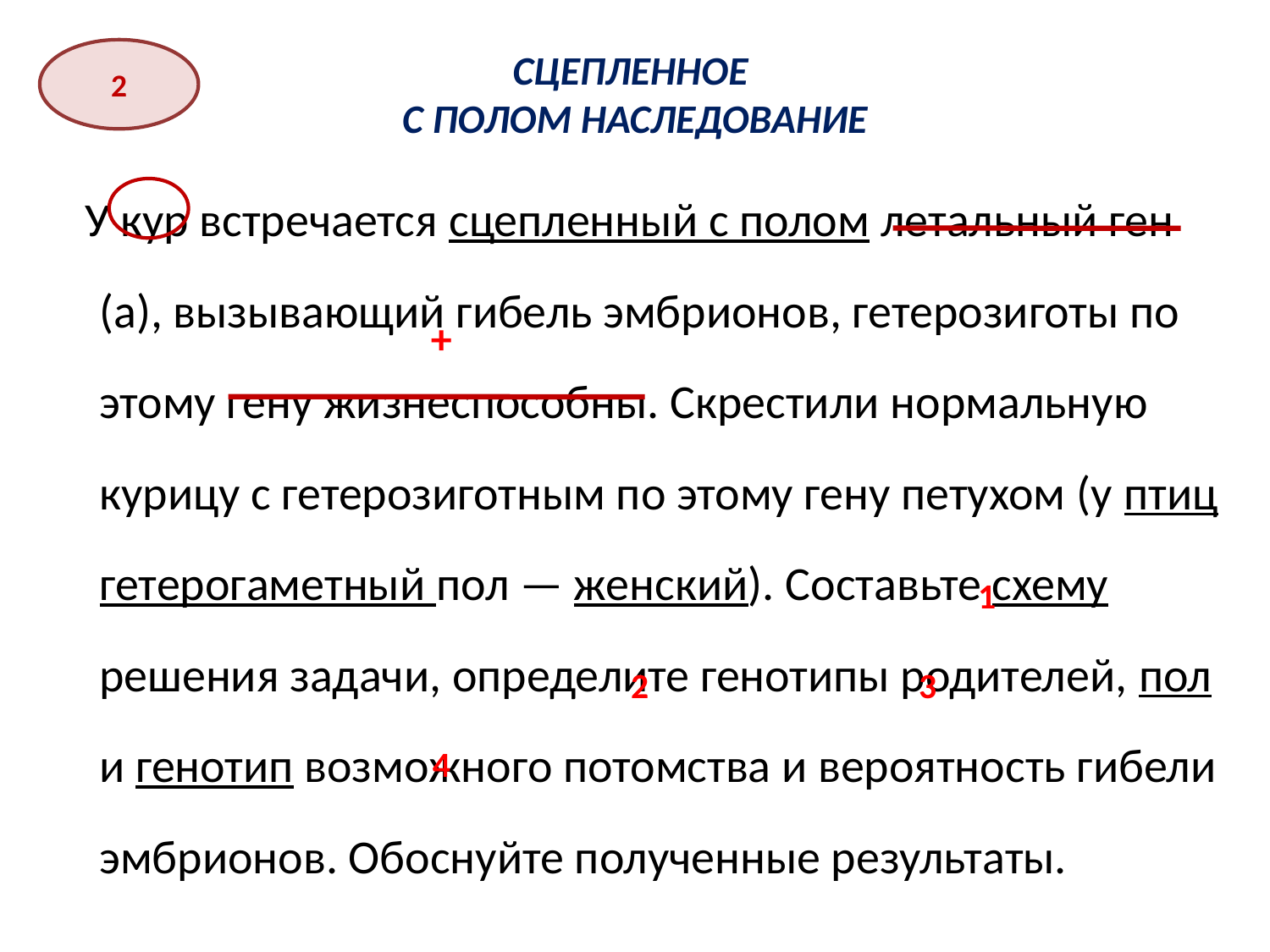

# СЦЕПЛЕННОЕ С ПОЛОМ НАСЛЕДОВАНИЕ
2
   У кур встречается сцепленный с полом летальный ген (а), вызывающий гибель эмбрионов, гетерозиготы по этому гену жизнеспособны. Скрестили нормальную курицу с гетерозиготным по этому гену петухом (у птиц гетерогаметный пол — женский). Составьте схему решения задачи, определите генотипы родителей, пол и генотип возможного потомства и вероятность гибели эмбрионов. Обоснуйте полученные результаты.

+
1
2
3
4